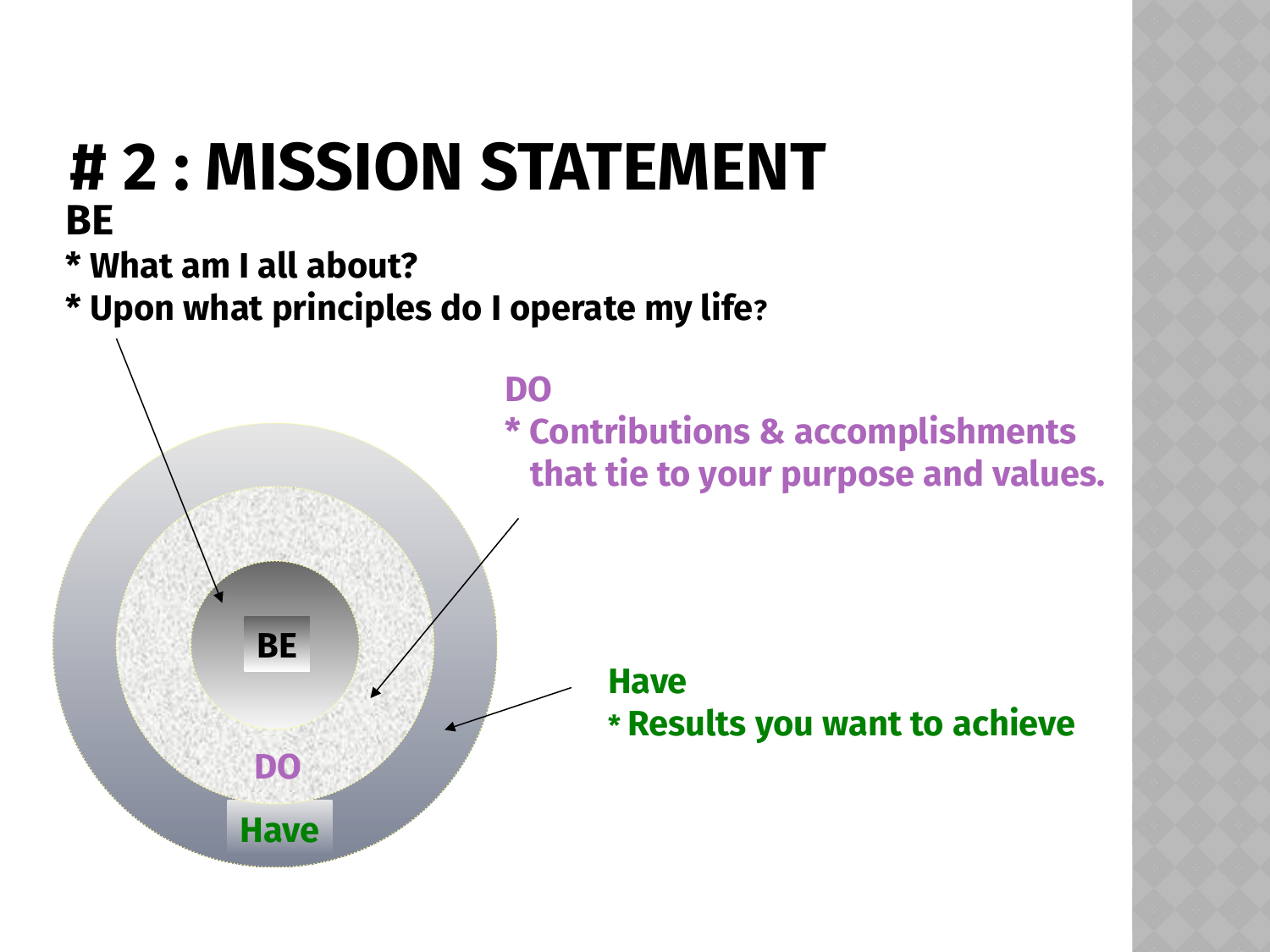

# # 2 : Mission Statement
BE
* What am I all about?
* Upon what principles do I operate my life?

DO
* Contributions & accomplishments
   that tie to your purpose and values.

Have

DO

BE
Have
* Results you want to achieve